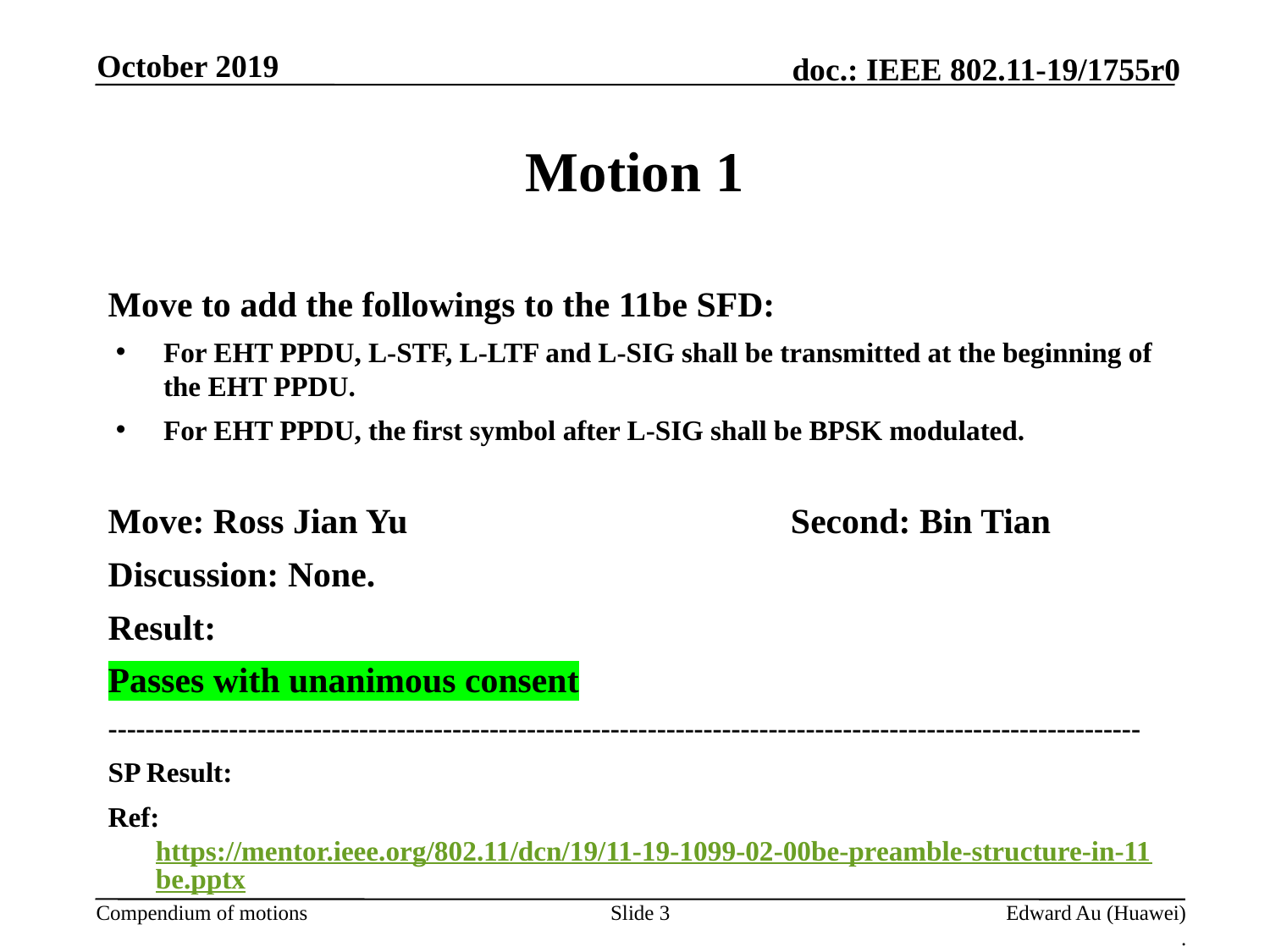

October 2019
# Motion 1
Move to add the followings to the 11be SFD:
For EHT PPDU, L-STF, L-LTF and L-SIG shall be transmitted at the beginning of the EHT PPDU.
For EHT PPDU, the first symbol after L-SIG shall be BPSK modulated.

Move: Ross Jian Yu				Second: Bin Tian
Discussion: None.
Result:
Passes with unanimous consent
---------------------------------------------------------------------------------------------------------------
SP Result:
Ref: https://mentor.ieee.org/802.11/dcn/19/11-19-1099-02-00be-preamble-structure-in-11be.pptx

Slide 3
Edward Au (Huawei)
.